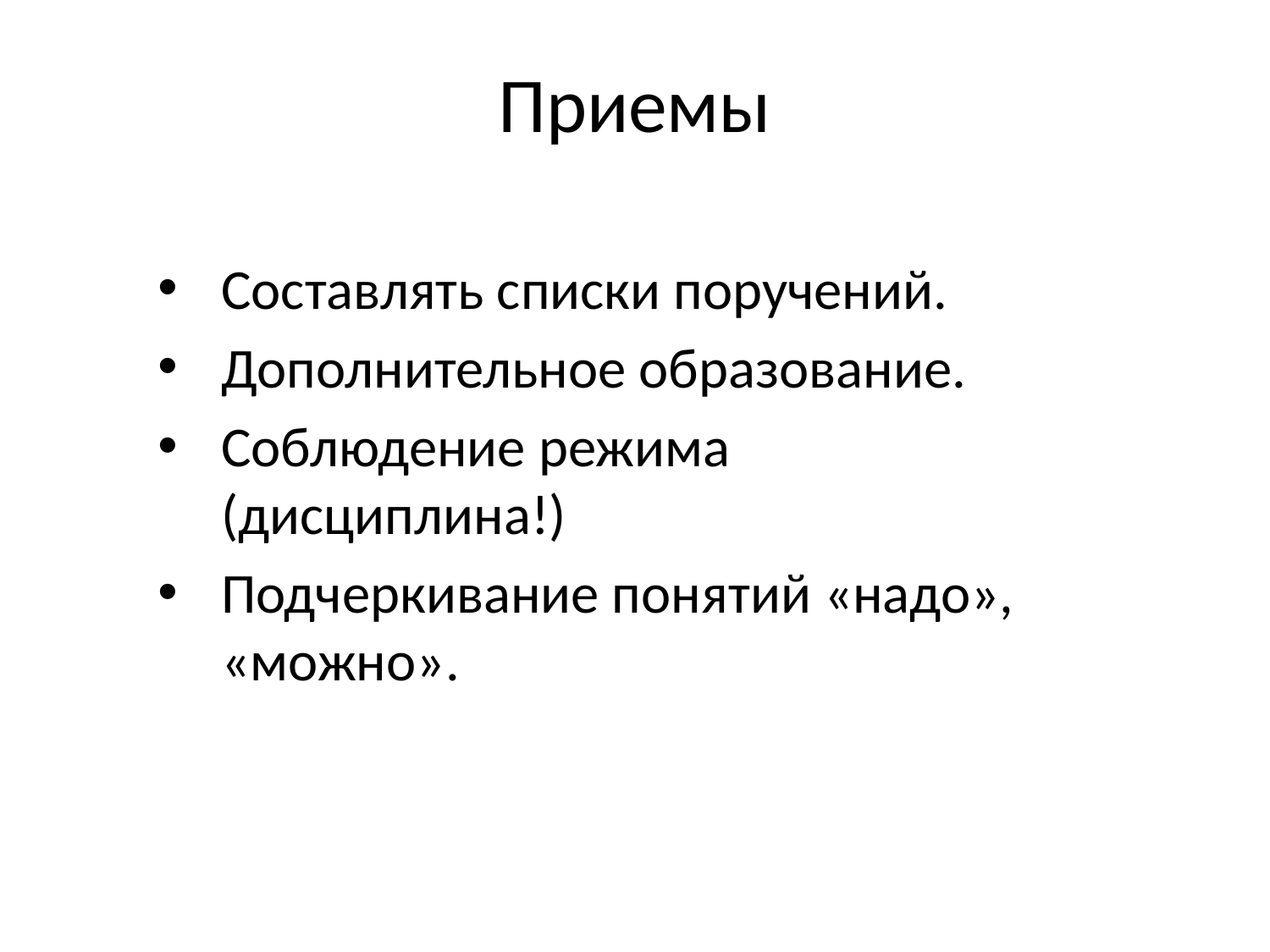

# Приемы
Составлять списки поручений.
Дополнительное образование.
Соблюдение режима (дисциплина!)
Подчеркивание понятий «надо», «можно».